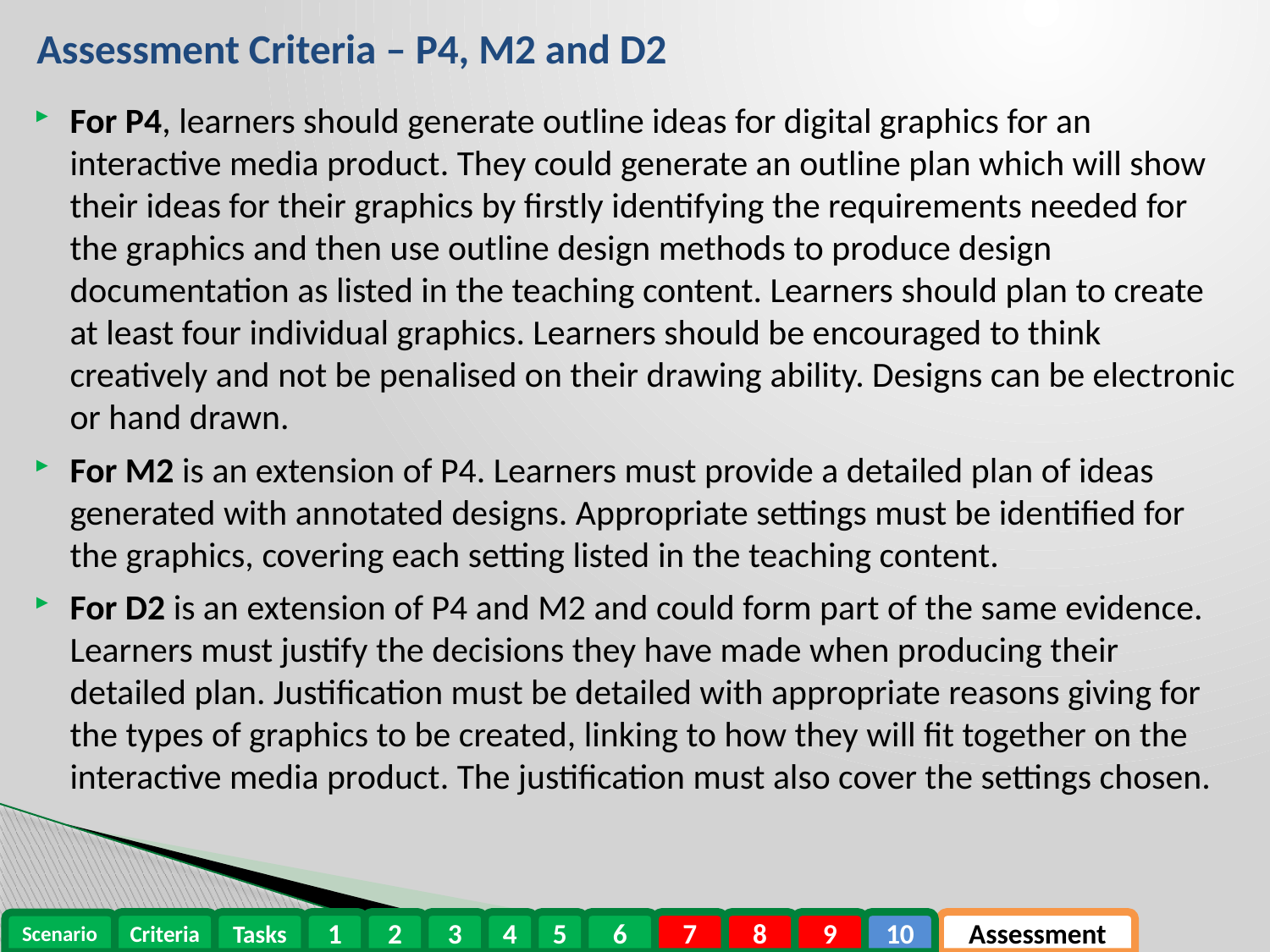

# Assessment Criteria – P4, M2 and D2
For P4, learners should generate outline ideas for digital graphics for an interactive media product. They could generate an outline plan which will show their ideas for their graphics by firstly identifying the requirements needed for the graphics and then use outline design methods to produce design documentation as listed in the teaching content. Learners should plan to create at least four individual graphics. Learners should be encouraged to think creatively and not be penalised on their drawing ability. Designs can be electronic or hand drawn.
For M2 is an extension of P4. Learners must provide a detailed plan of ideas generated with annotated designs. Appropriate settings must be identified for the graphics, covering each setting listed in the teaching content.
For D2 is an extension of P4 and M2 and could form part of the same evidence. Learners must justify the decisions they have made when producing their detailed plan. Justification must be detailed with appropriate reasons giving for the types of graphics to be created, linking to how they will fit together on the interactive media product. The justification must also cover the settings chosen.